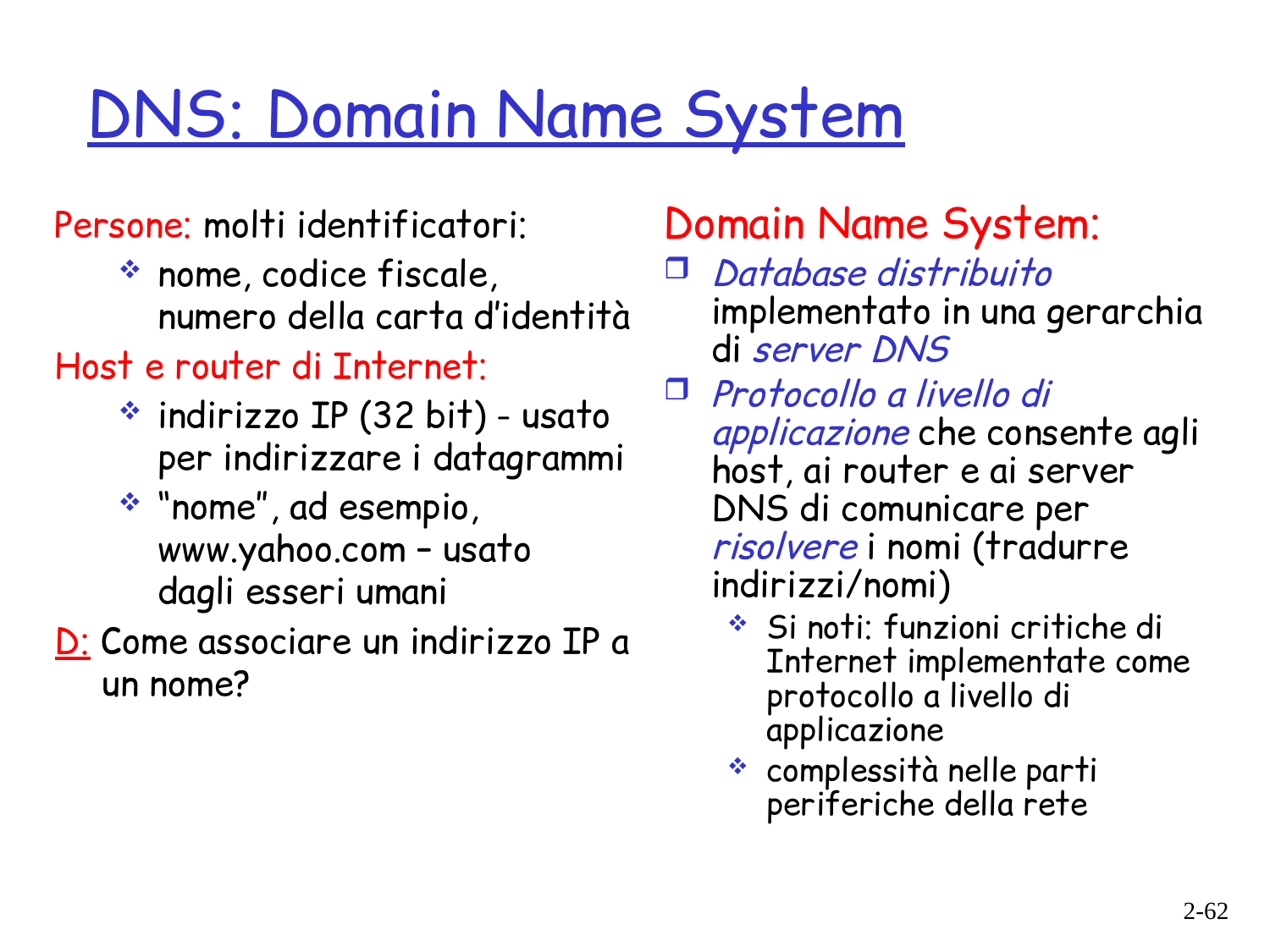

# DNS: Domain Name System
Persone: molti identificatori:
nome, codice fiscale,
numero della carta d’identità
Host e router di Internet:
indirizzo IP (32 bit) - usato per indirizzare i datagrammi
“nome”, ad esempio, www.yahoo.com – usato
dagli esseri umani
D: Come associare un indirizzo IP a un nome?
Domain Name System:
Database distribuito implementato in una gerarchia di server DNS
Protocollo a livello di applicazione che consente agli host, ai router e ai server DNS di comunicare per risolvere i nomi (tradurre indirizzi/nomi)
Si noti: funzioni critiche di Internet implementate come protocollo a livello di applicazione
complessità nelle parti periferiche della rete
2-62